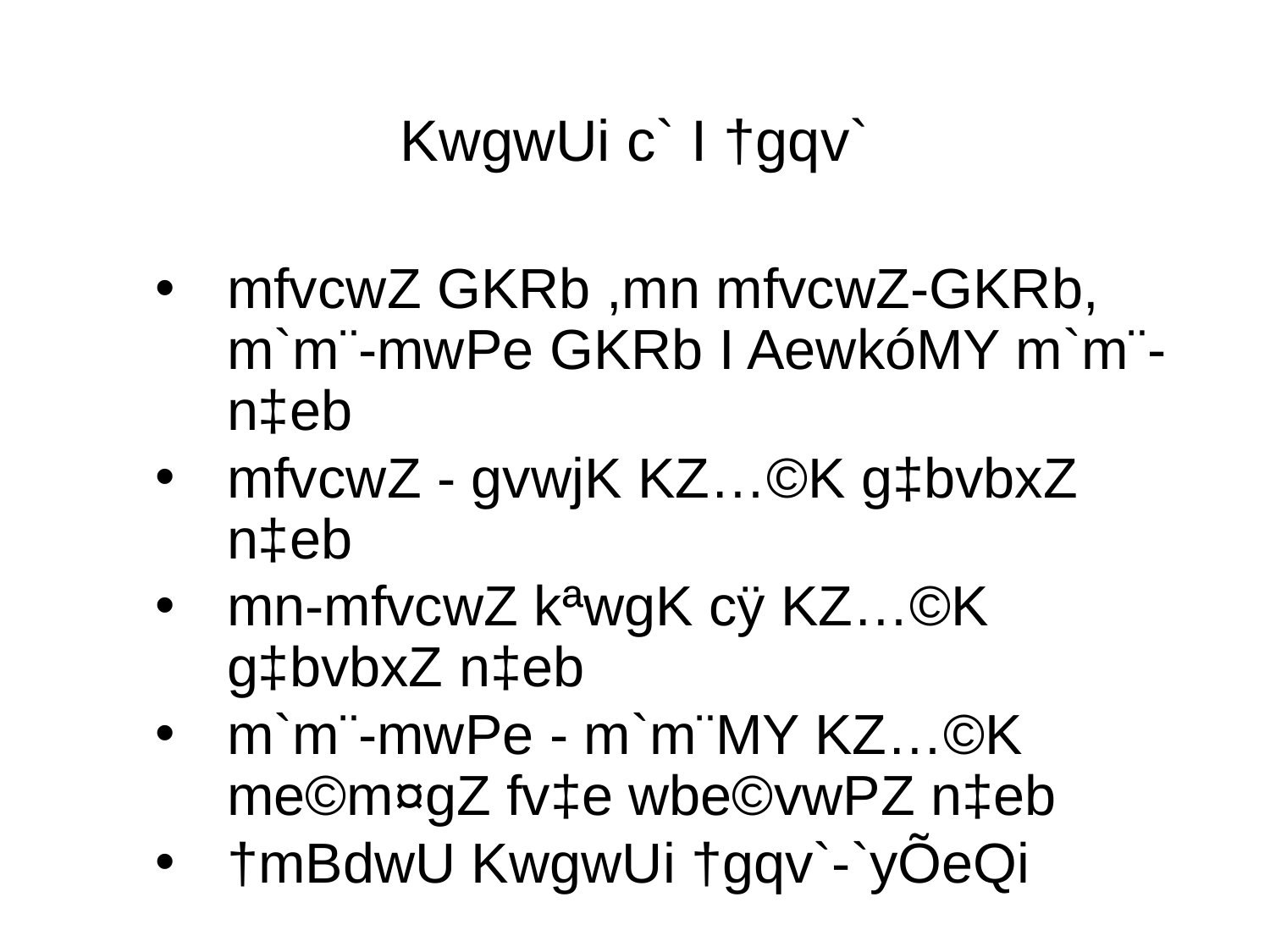

# KwgwUi c` I †gqv`
mfvcwZ GKRb ,mn mfvcwZ-GKRb, m`m¨-mwPe GKRb I AewkóMY m`m¨- n‡eb
mfvcwZ - gvwjK KZ…©K g‡bvbxZ n‡eb
mn-mfvcwZ kªwgK cÿ KZ…©K g‡bvbxZ n‡eb
m`m¨-mwPe - m`m¨MY KZ…©K me©m¤gZ fv‡e wbe©vwPZ n‡eb
†mBdwU KwgwUi †gqv`-`yÕeQi